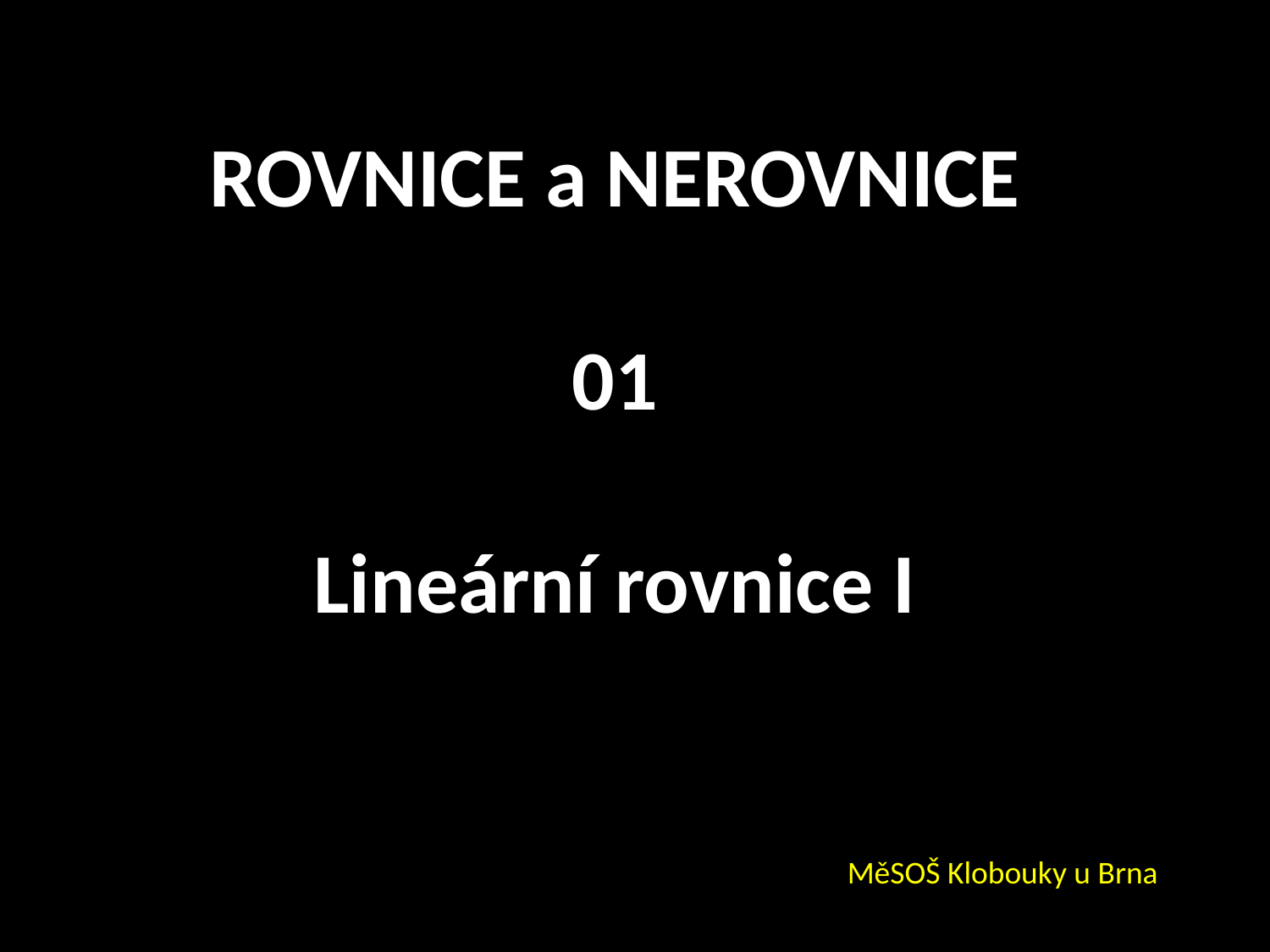

ROVNICE a NEROVNICE

01

Lineární rovnice I

MěSOŠ Klobouky u Brna